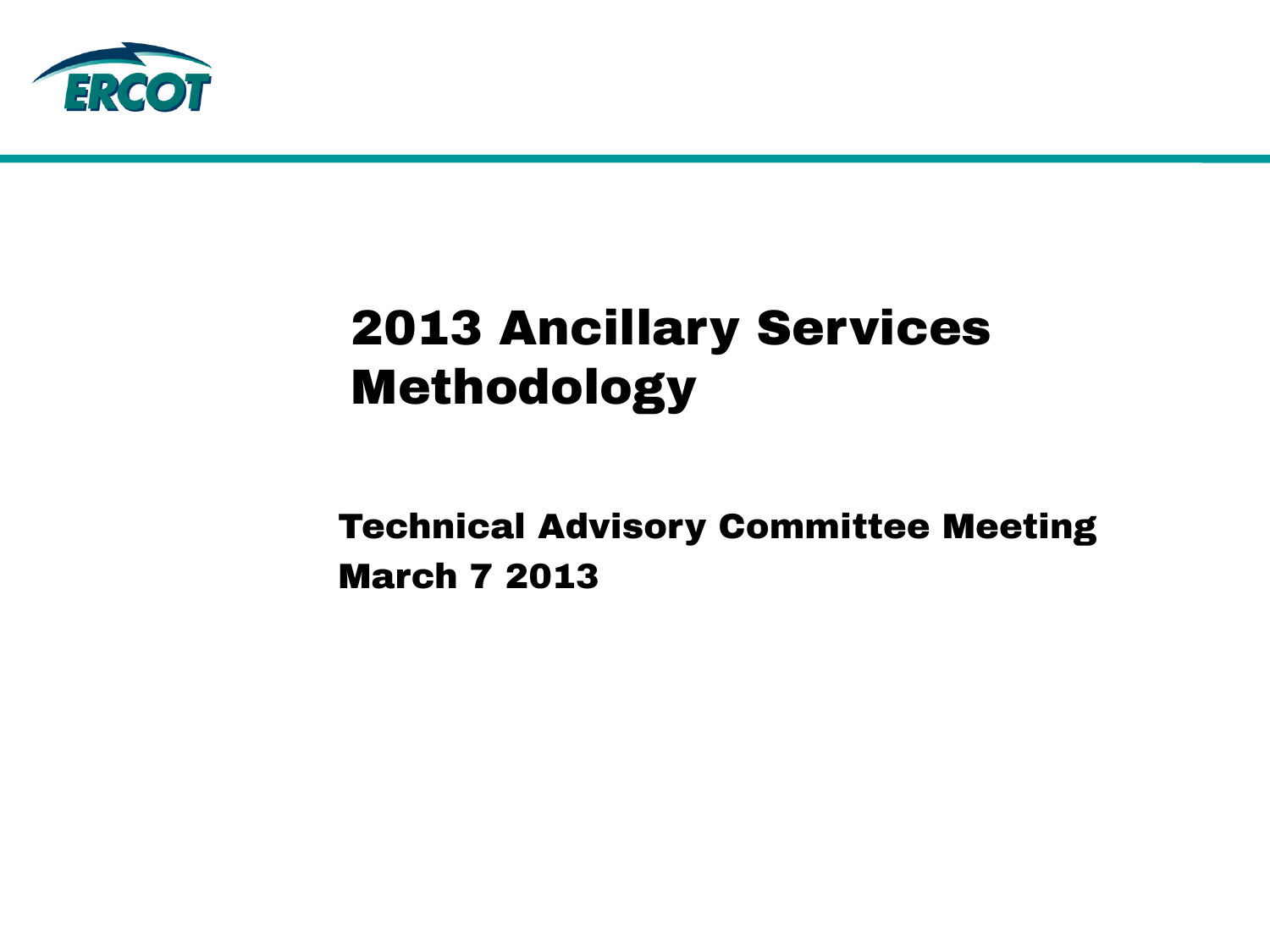

# 2013 Ancillary Services Methodology
Technical Advisory Committee Meeting
March 7 2013